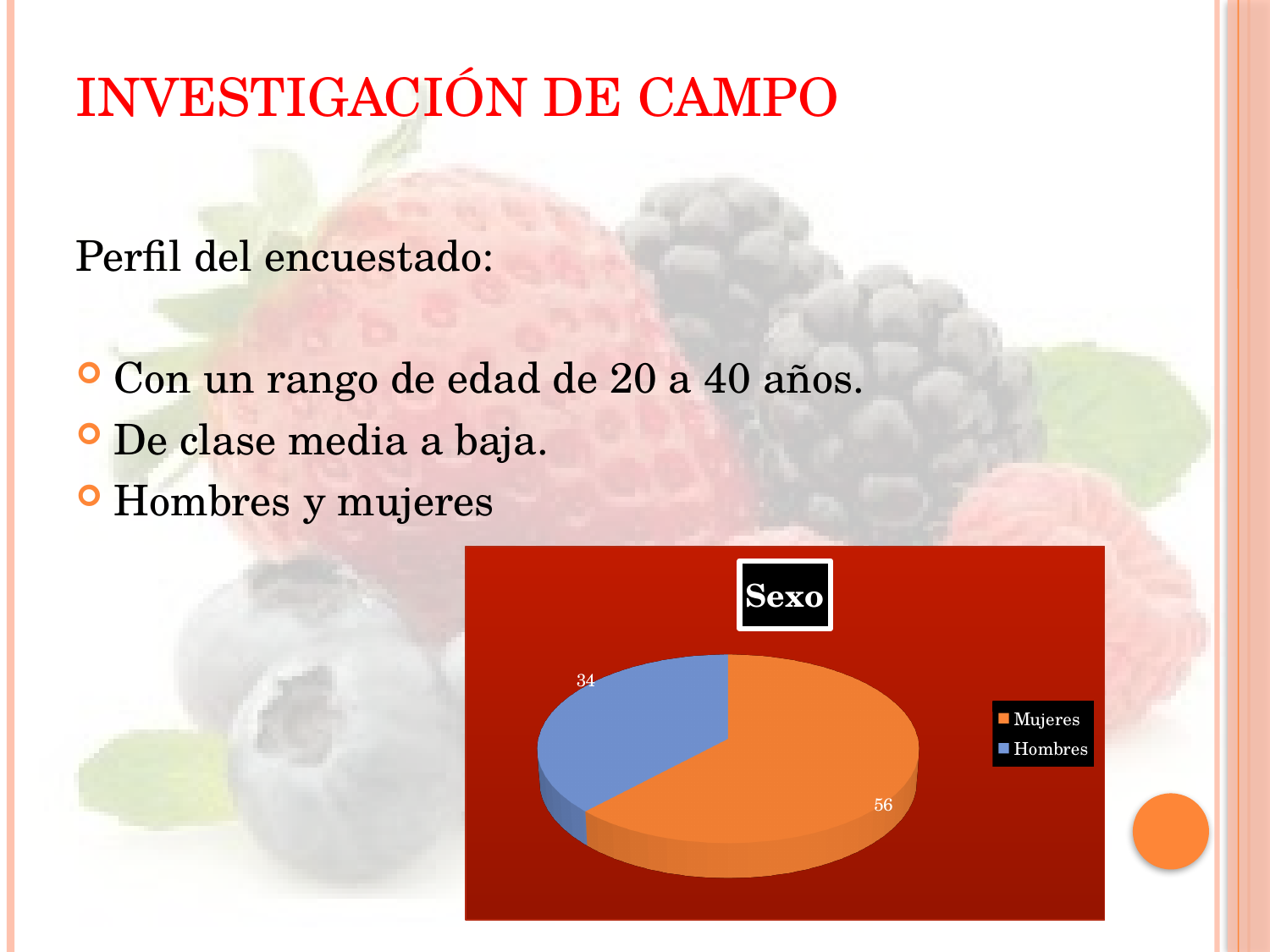

# Investigación de campo
Perfil del encuestado:

Con un rango de edad de 20 a 40 años.
De clase media a baja.
Hombres y mujeres

[unsupported chart]

[unsupported chart]